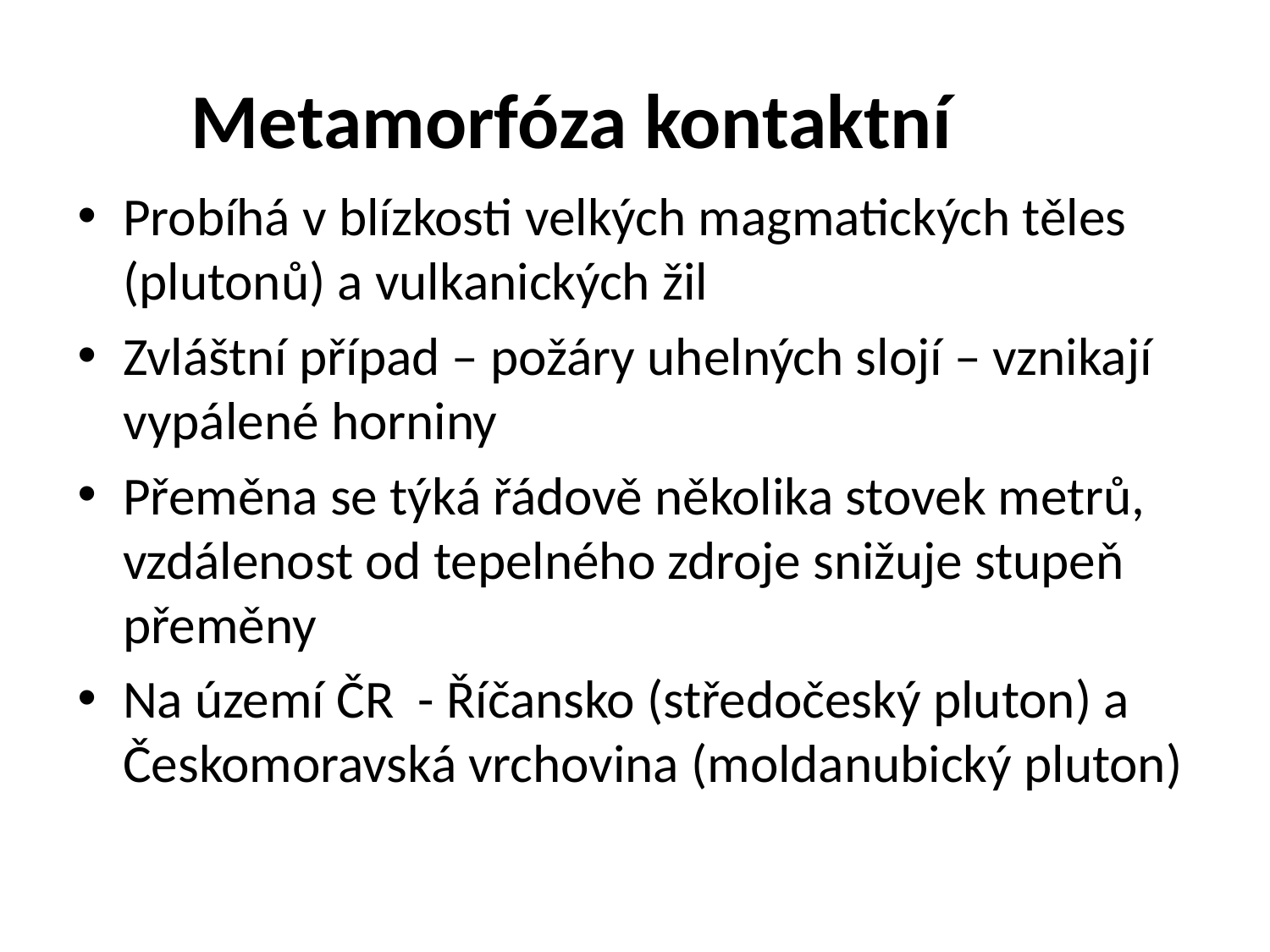

Metamorfóza kontaktní
Probíhá v blízkosti velkých magmatických těles (plutonů) a vulkanických žil
Zvláštní případ – požáry uhelných slojí – vznikají vypálené horniny
Přeměna se týká řádově několika stovek metrů, vzdálenost od tepelného zdroje snižuje stupeň přeměny
Na území ČR  - Říčansko (středočeský pluton) a Českomoravská vrchovina (moldanubický pluton)